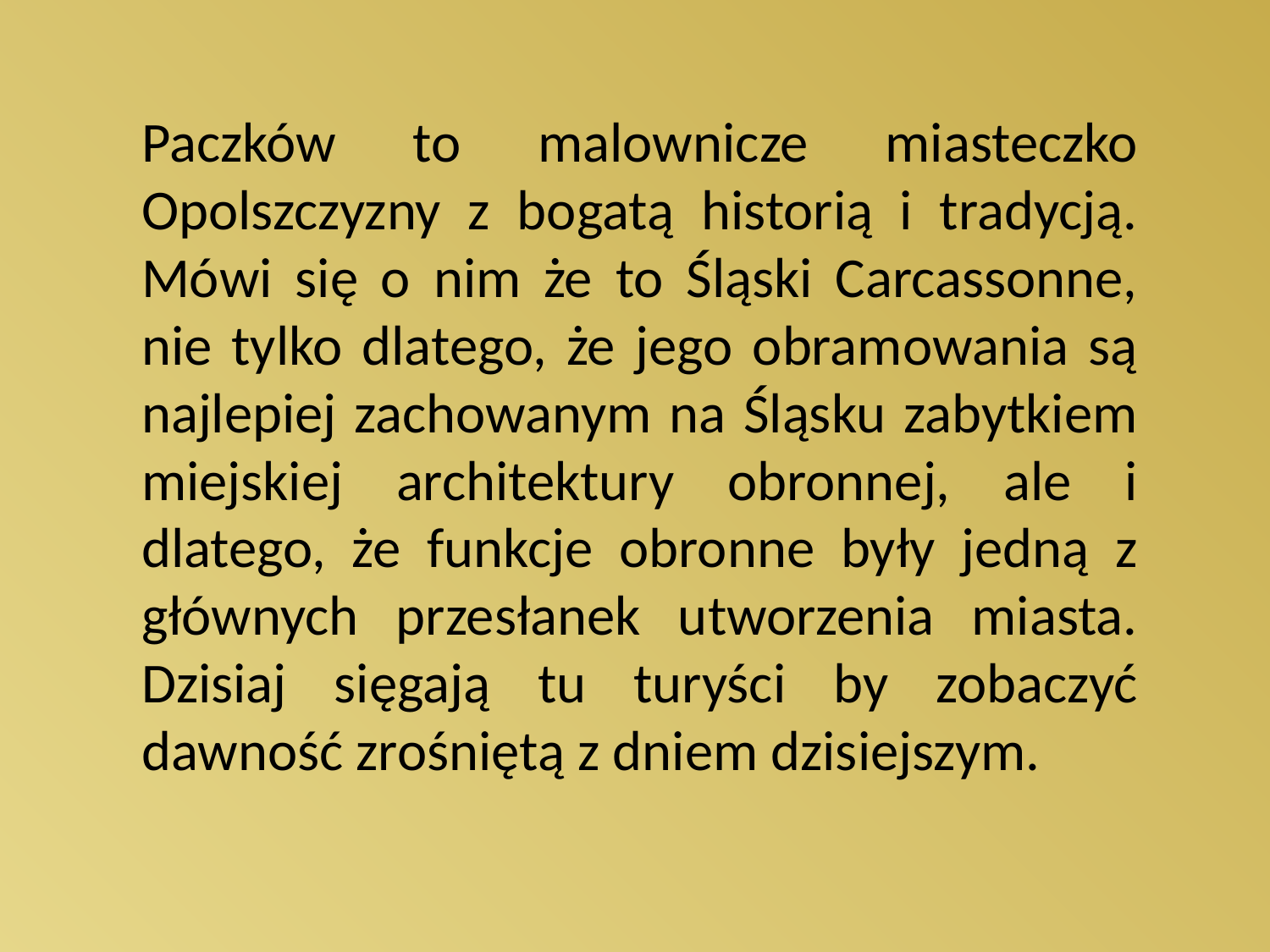

Paczków to malownicze miasteczko Opolszczyzny z bogatą historią i tradycją. Mówi się o nim że to Śląski Carcassonne, nie tylko dlatego, że jego obramowania są najlepiej zachowanym na Śląsku zabytkiem miejskiej architektury obronnej, ale i dlatego, że funkcje obronne były jedną z głównych przesłanek utworzenia miasta. Dzisiaj sięgają tu turyści by zobaczyć dawność zrośniętą z dniem dzisiejszym.